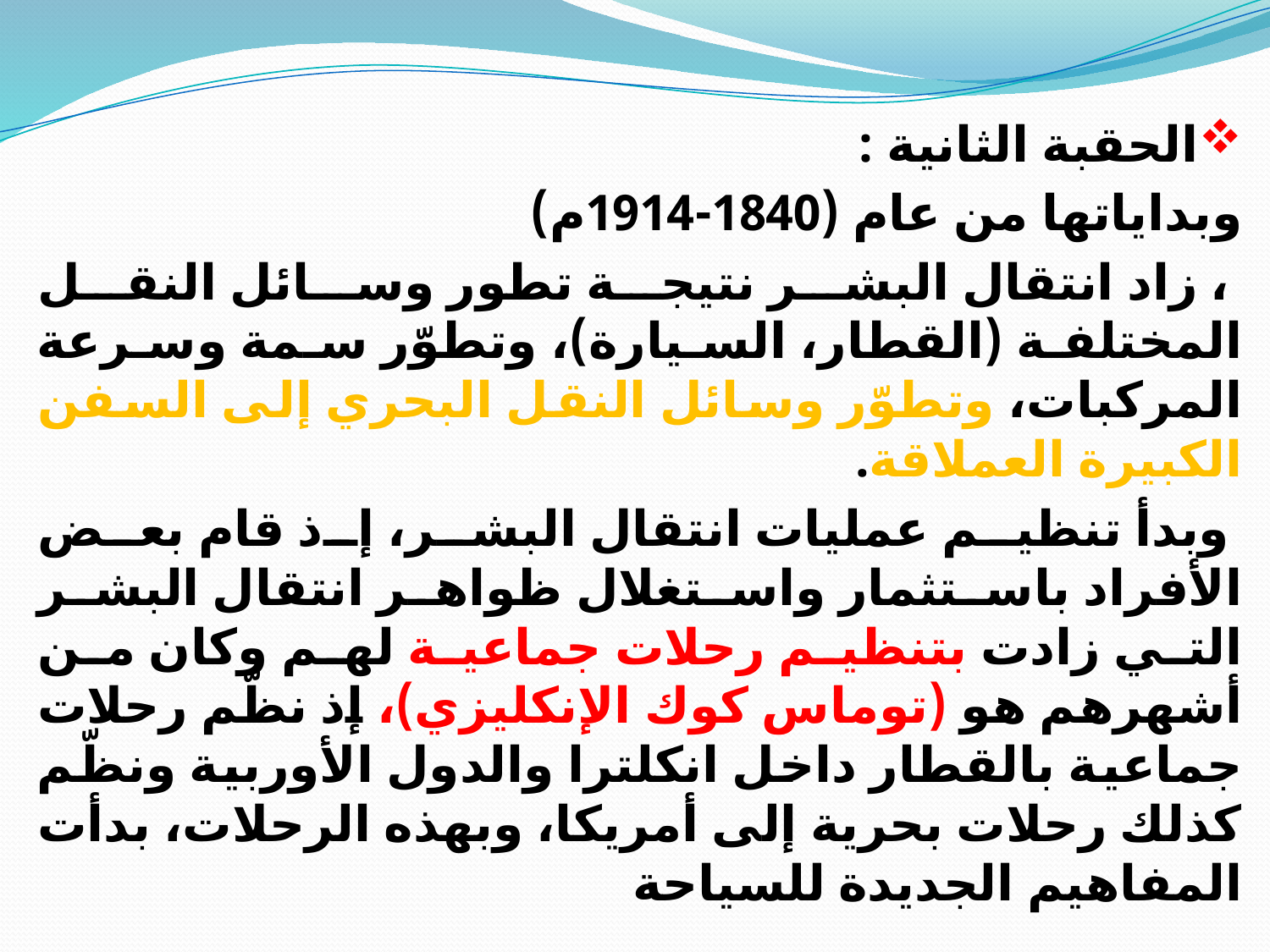

الحقبة الثانية :
وبداياتها من عام (1840-1914م)
 ، زاد انتقال البشر نتيجة تطور وسائل النقل المختلفة (القطار، السيارة)، وتطوّر سمة وسرعة المركبات، وتطوّر وسائل النقل البحري إلى السفن الكبيرة العملاقة.
 وبدأ تنظيم عمليات انتقال البشر، إذ قام بعض الأفراد باستثمار واستغلال ظواهر انتقال البشر التي زادت بتنظيم رحلات جماعية لهم وكان من أشهرهم هو (توماس كوك الإنكليزي)، إذ نظّم رحلات جماعية بالقطار داخل انكلترا والدول الأوربية ونظّم كذلك رحلات بحرية إلى أمريكا، وبهذه الرحلات، بدأت المفاهيم الجديدة للسياحة